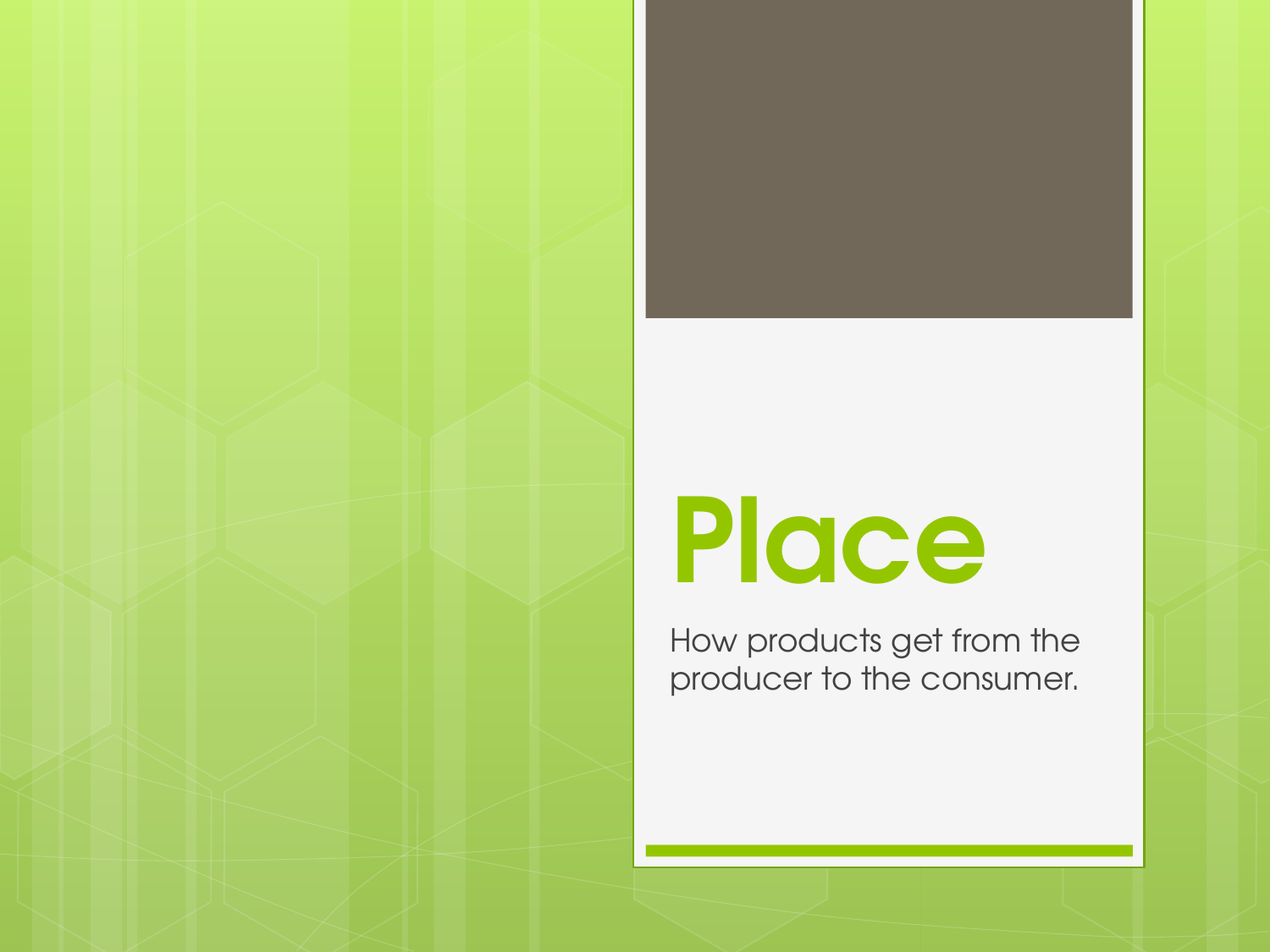

# Place
How products get from the producer to the consumer.